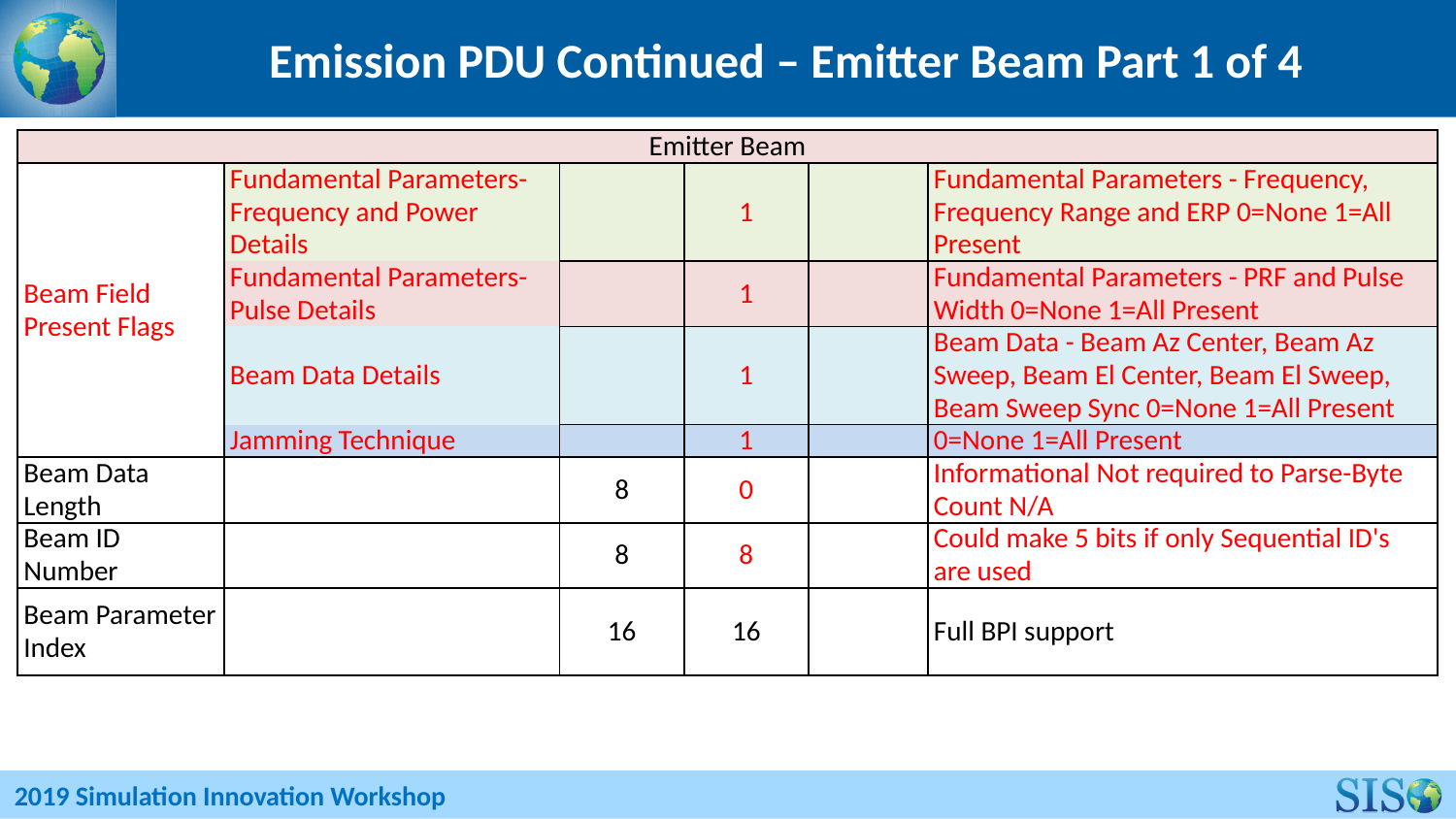

# Emission PDU Continued – Emitter Beam Part 1 of 4
| Emitter Beam |  |  |  |  |  |
| --- | --- | --- | --- | --- | --- |
| Beam Field Present Flags | Fundamental Parameters-Frequency and Power Details |  | 1 |  | Fundamental Parameters - Frequency, Frequency Range and ERP 0=None 1=All Present |
|  | Fundamental Parameters-Pulse Details |  | 1 |  | Fundamental Parameters - PRF and Pulse Width 0=None 1=All Present |
|  | Beam Data Details |  | 1 |  | Beam Data - Beam Az Center, Beam Az Sweep, Beam El Center, Beam El Sweep, Beam Sweep Sync 0=None 1=All Present |
|  | Jamming Technique |  | 1 |  | 0=None 1=All Present |
| Beam Data Length |  | 8 | 0 |  | Informational Not required to Parse-Byte Count N/A |
| Beam ID Number |  | 8 | 8 |  | Could make 5 bits if only Sequential ID's are used |
| Beam Parameter Index |  | 16 | 16 |  | Full BPI support |